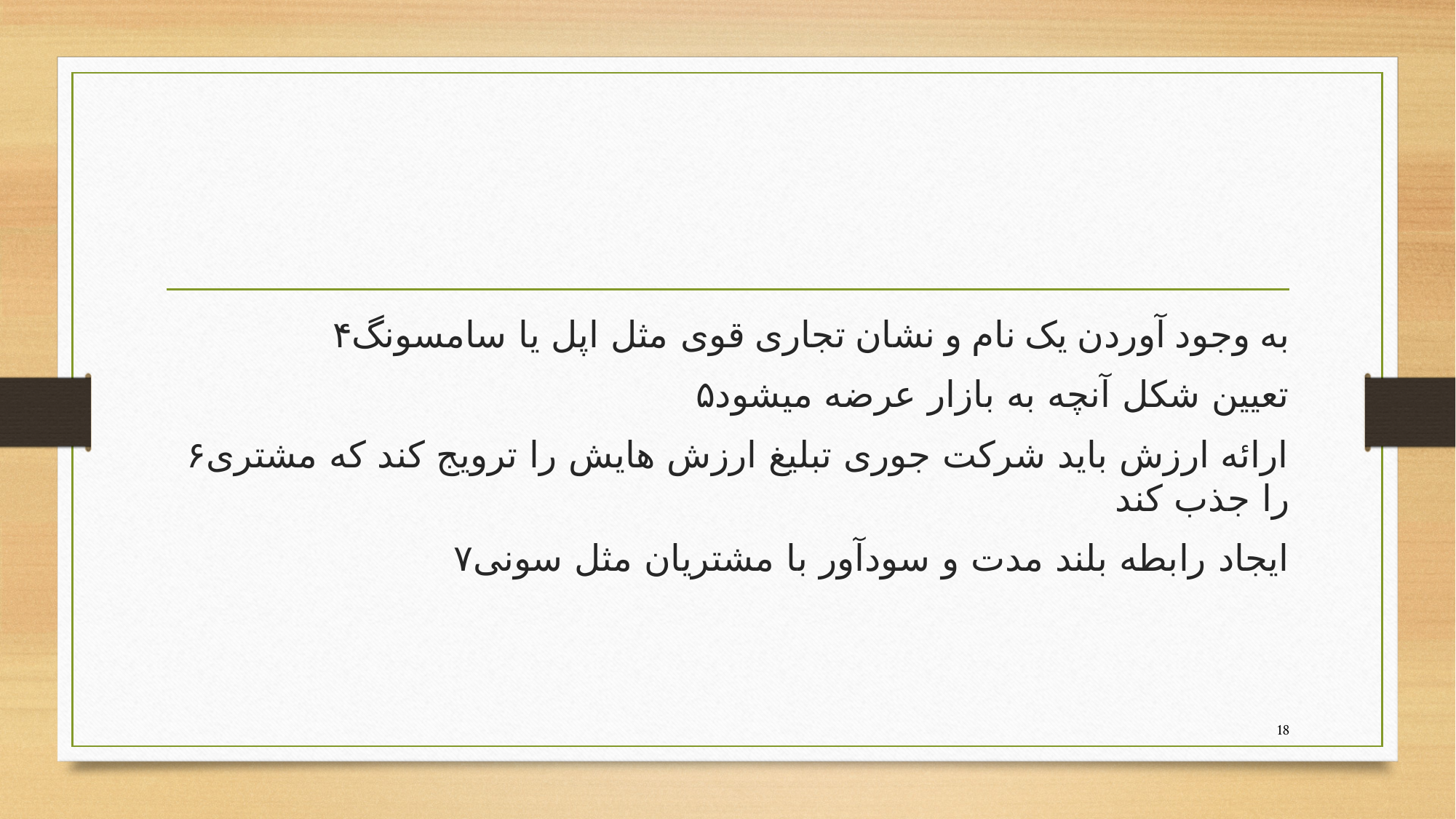

#
۴به وجود آوردن یک نام و نشان تجاری قوی مثل اپل یا سامسونگ
۵تعیین شکل آنچه به بازار عرضه میشود
۶ارائه ارزش باید شرکت جوری تبلیغ ارزش هایش را ترویج کند که مشتری را جذب کند
۷ایجاد رابطه بلند مدت و سودآور با مشتریان مثل سونی
18